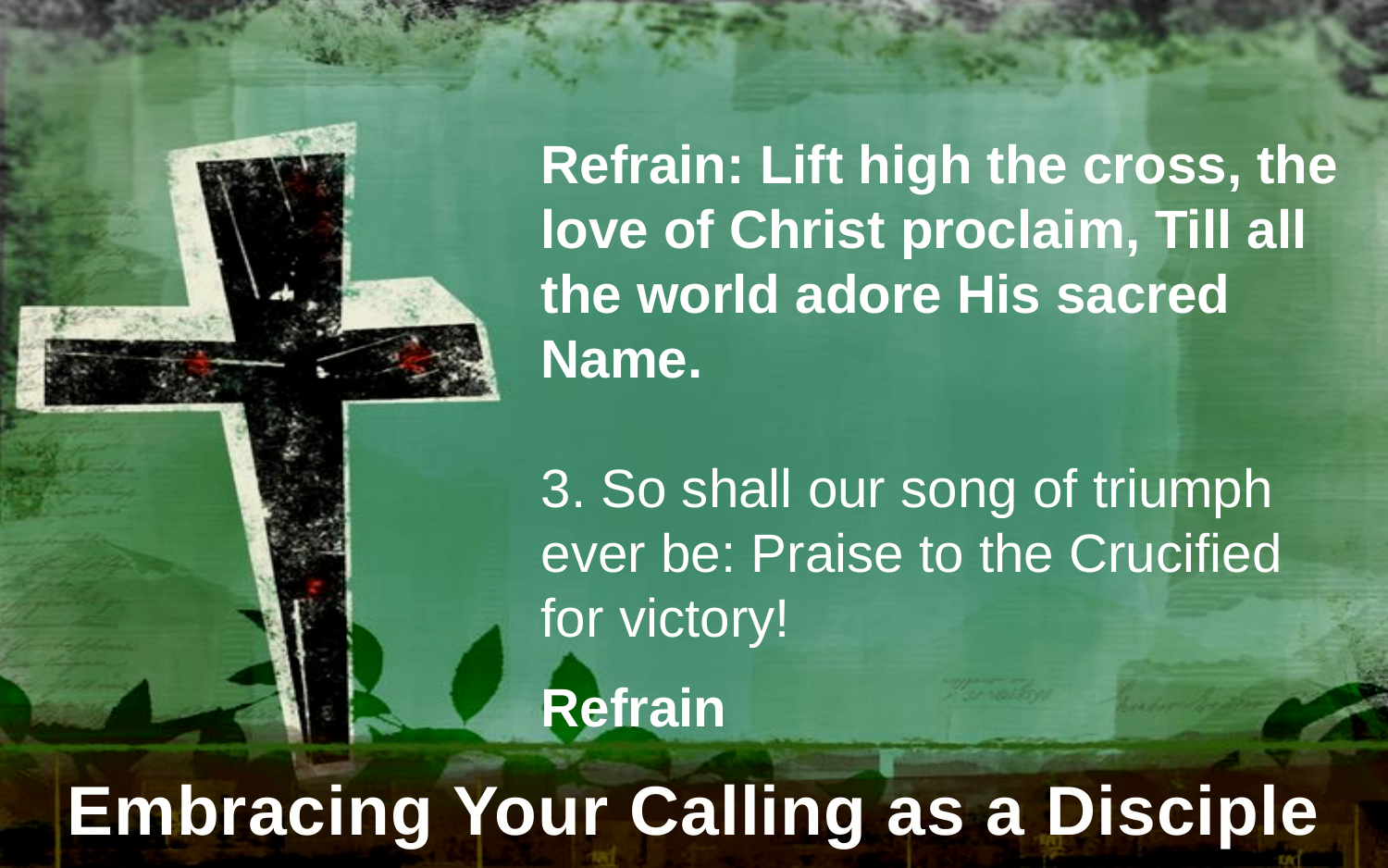

Refrain: Lift high the cross, the love of Christ proclaim, Till all the world adore His sacred Name.

3. So shall our song of triumph ever be: Praise to the Crucified for victory!

Refrain

Embracing Your Calling as a Disciple